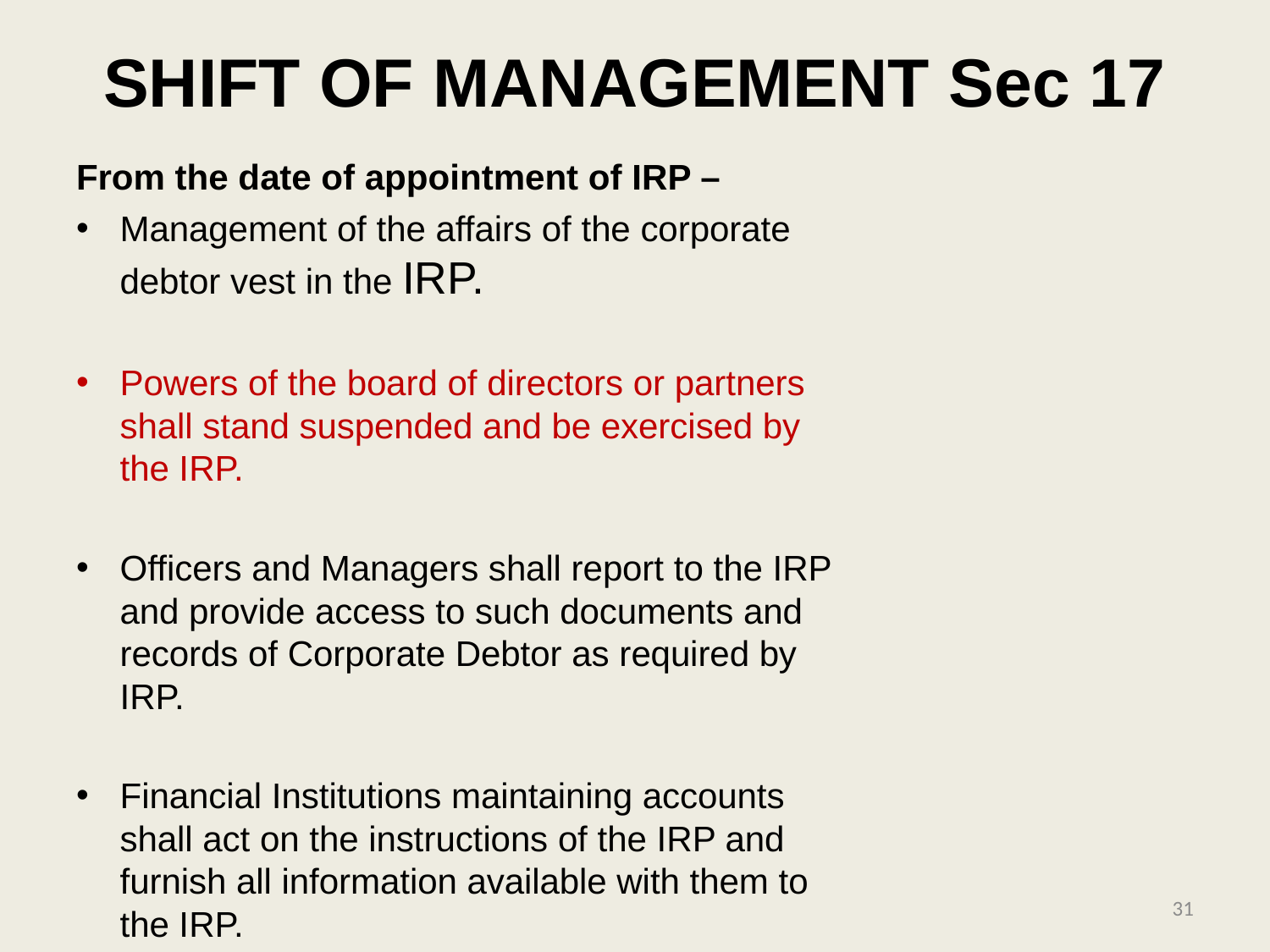

# SHIFT OF MANAGEMENT Sec 17
From the date of appointment of IRP –
Management of the affairs of the corporate debtor vest in the IRP.

Powers of the board of directors or partners shall stand suspended and be exercised by the IRP.

Officers and Managers shall report to the IRP and provide access to such documents and records of Corporate Debtor as required by IRP.

Financial Institutions maintaining accounts shall act on the instructions of the IRP and furnish all information available with them to the IRP.
31